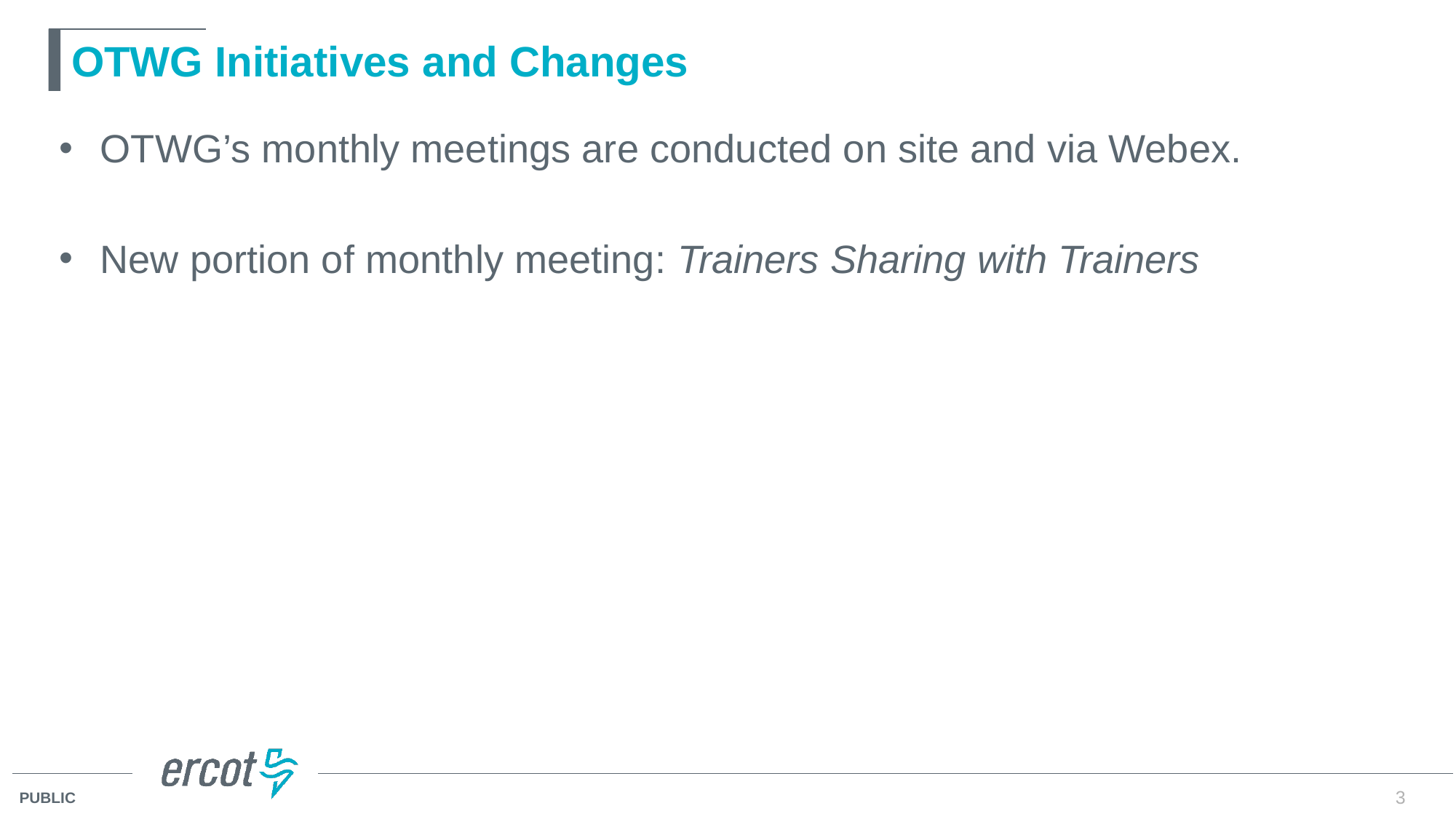

# OTWG Initiatives and Changes
OTWG’s monthly meetings are conducted on site and via Webex.

New portion of monthly meeting: Trainers Sharing with Trainers
3